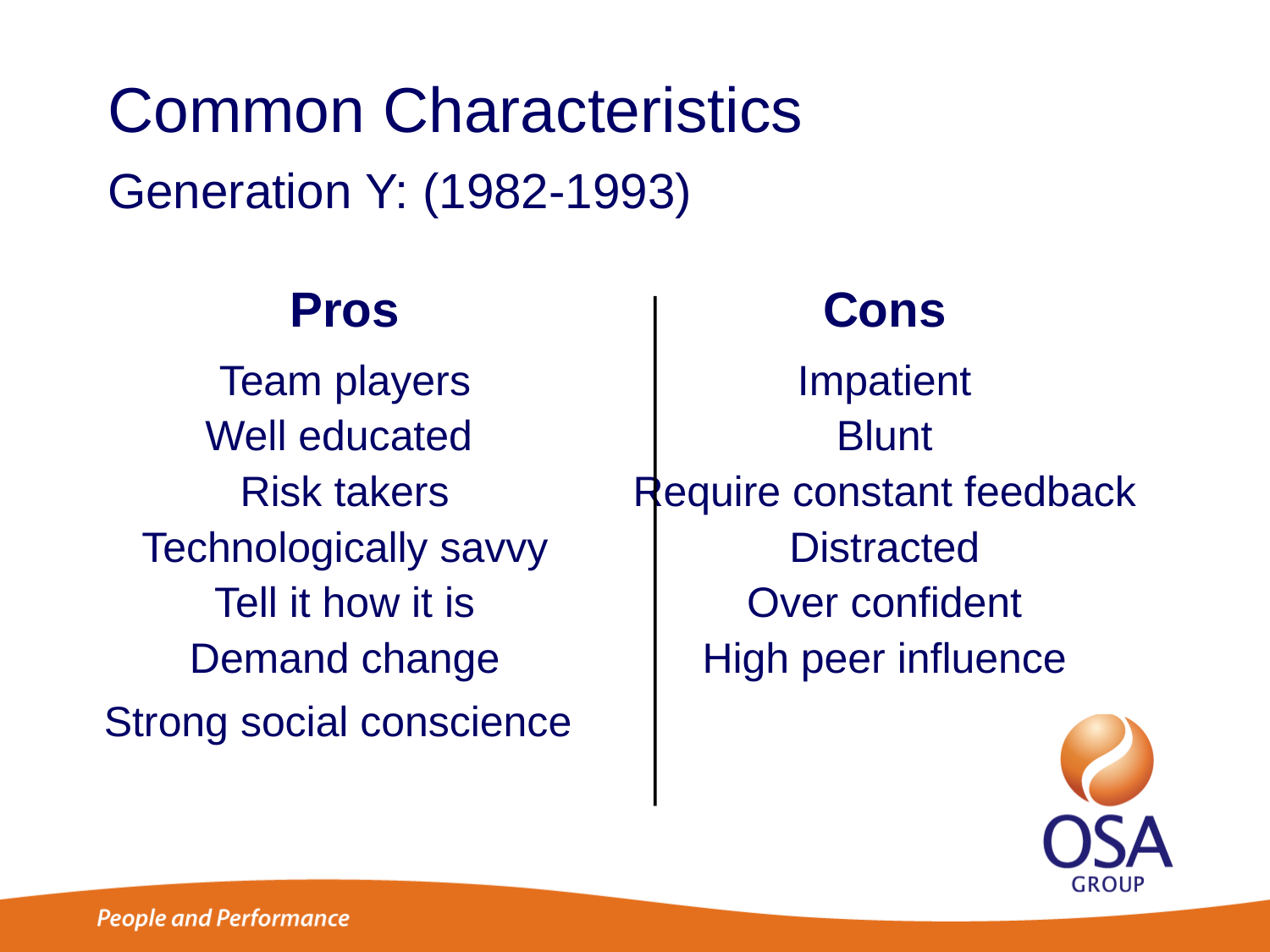

# Common Characteristics Generation Y: (1982-1993)
| Pros | Cons |
| --- | --- |
| Team players Well educated Risk takers Technologically savvy Tell it how it is Demand change Strong social conscience | Impatient Blunt Require constant feedback Distracted Over confident High peer influence |